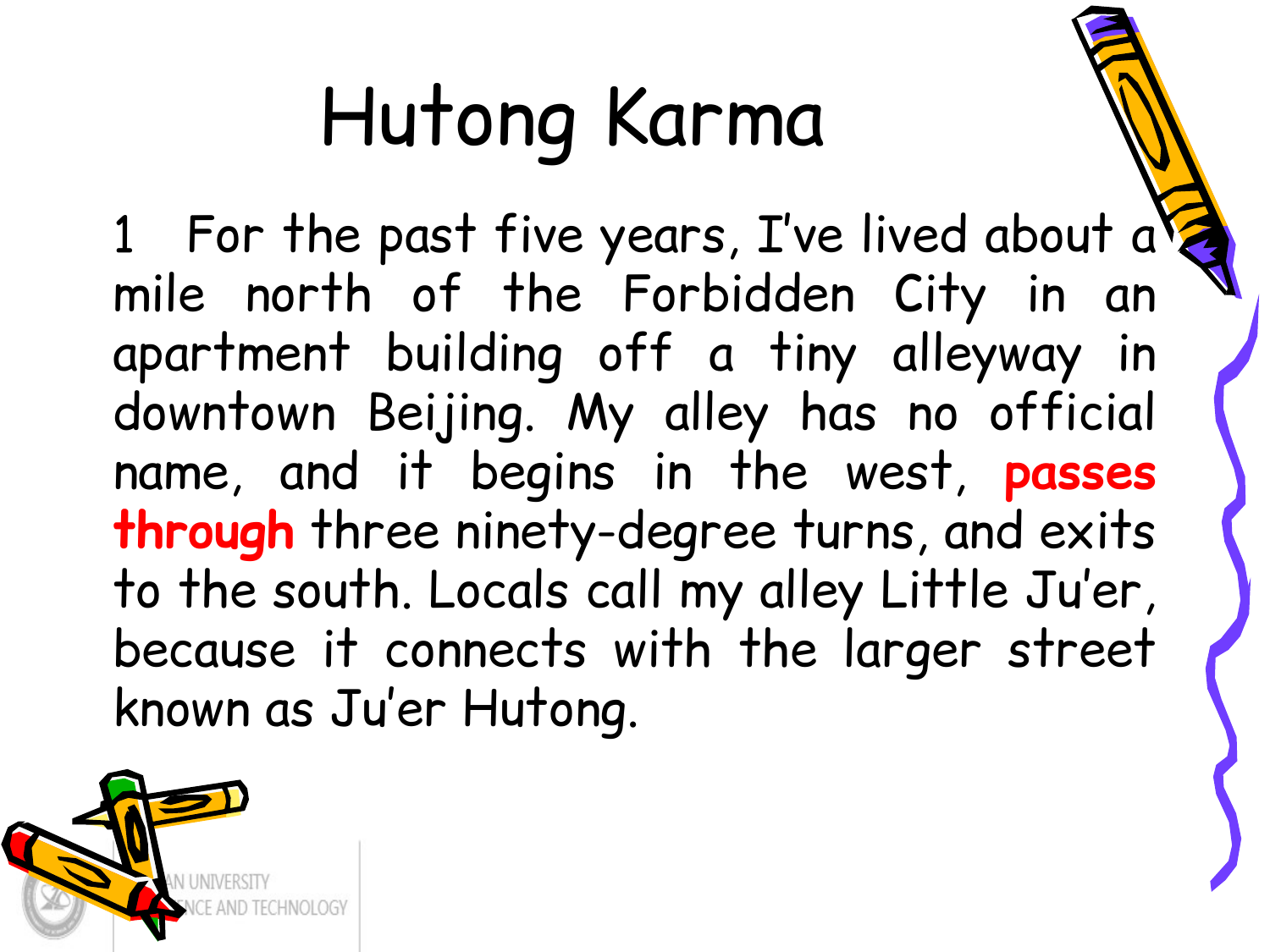

# Hutong Karma
1   For the past five years, I’ve lived about a mile north of the Forbidden City in an apartment building off a tiny alleyway in downtown Beijing. My alley has no official name, and it begins in the west, passes through three ninety-degree turns, and exits to the south. Locals call my alley Little Ju’er, because it connects with the larger street known as Ju’er Hutong.